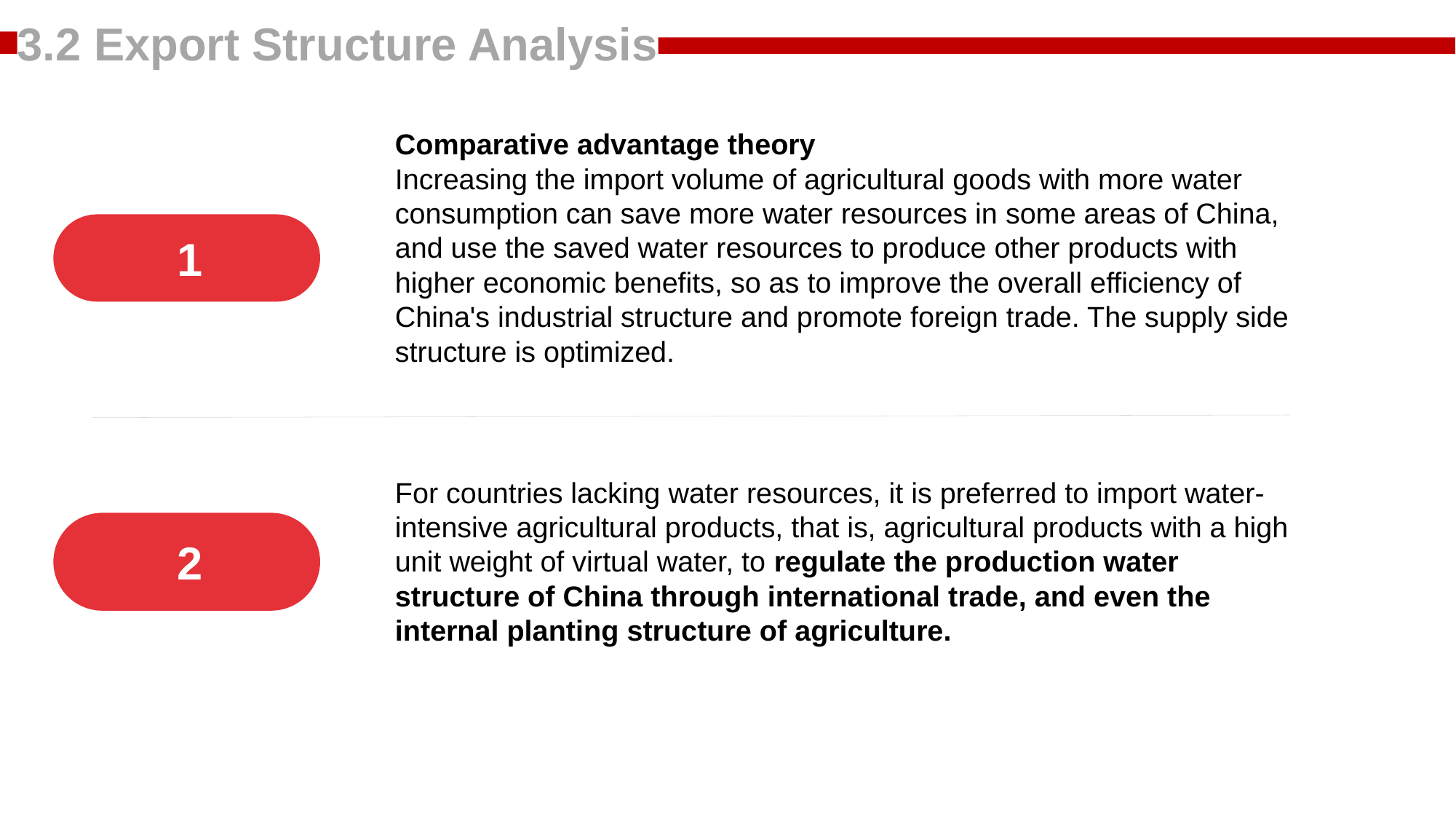

3.2 Export Structure Analysis

Comparative advantage theory
Increasing the import volume of agricultural goods with more water consumption can save more water resources in some areas of China, and use the saved water resources to produce other products with higher economic benefits, so as to improve the overall efficiency of China's industrial structure and promote foreign trade. The supply side structure is optimized.

1
For countries lacking water resources, it is preferred to import water-intensive agricultural products, that is, agricultural products with a high unit weight of virtual water, to regulate the production water structure of China through international trade, and even the internal planting structure of agriculture.

2